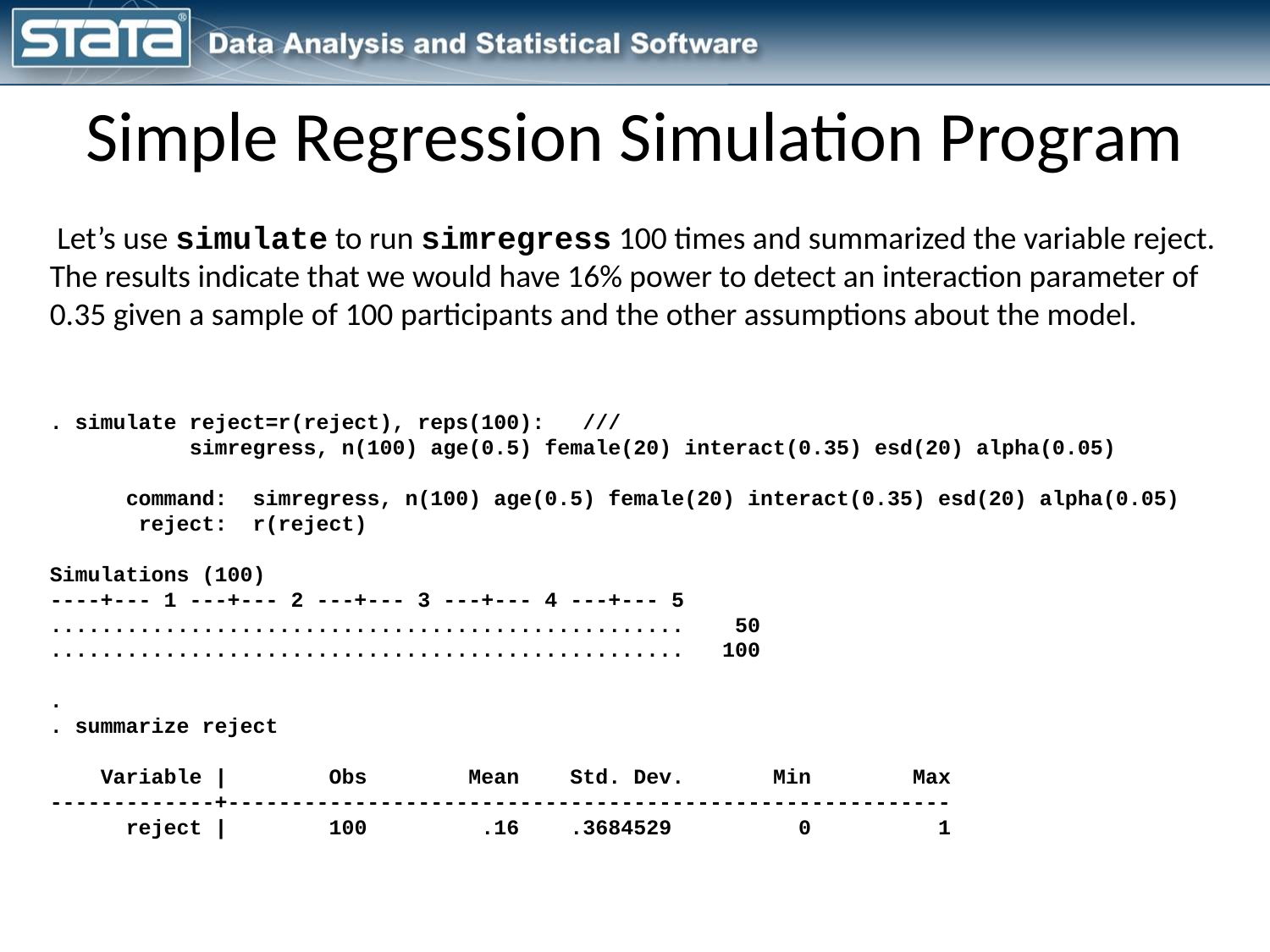

Simple Regression Simulation Program
 Let’s use simulate to run simregress 100 times and summarized the variable reject. The results indicate that we would have 16% power to detect an interaction parameter of 0.35 given a sample of 100 participants and the other assumptions about the model.

. simulate reject=r(reject), reps(100):   ///
           simregress, n(100) age(0.5) female(20) interact(0.35) esd(20) alpha(0.05)

      command:  simregress, n(100) age(0.5) female(20) interact(0.35) esd(20) alpha(0.05)
       reject:  r(reject)

Simulations (100)
----+--- 1 ---+--- 2 ---+--- 3 ---+--- 4 ---+--- 5
..................................................    50
..................................................   100

.
. summarize reject

    Variable |        Obs        Mean    Std. Dev.       Min        Max
-------------+---------------------------------------------------------
      reject |        100         .16    .3684529          0          1